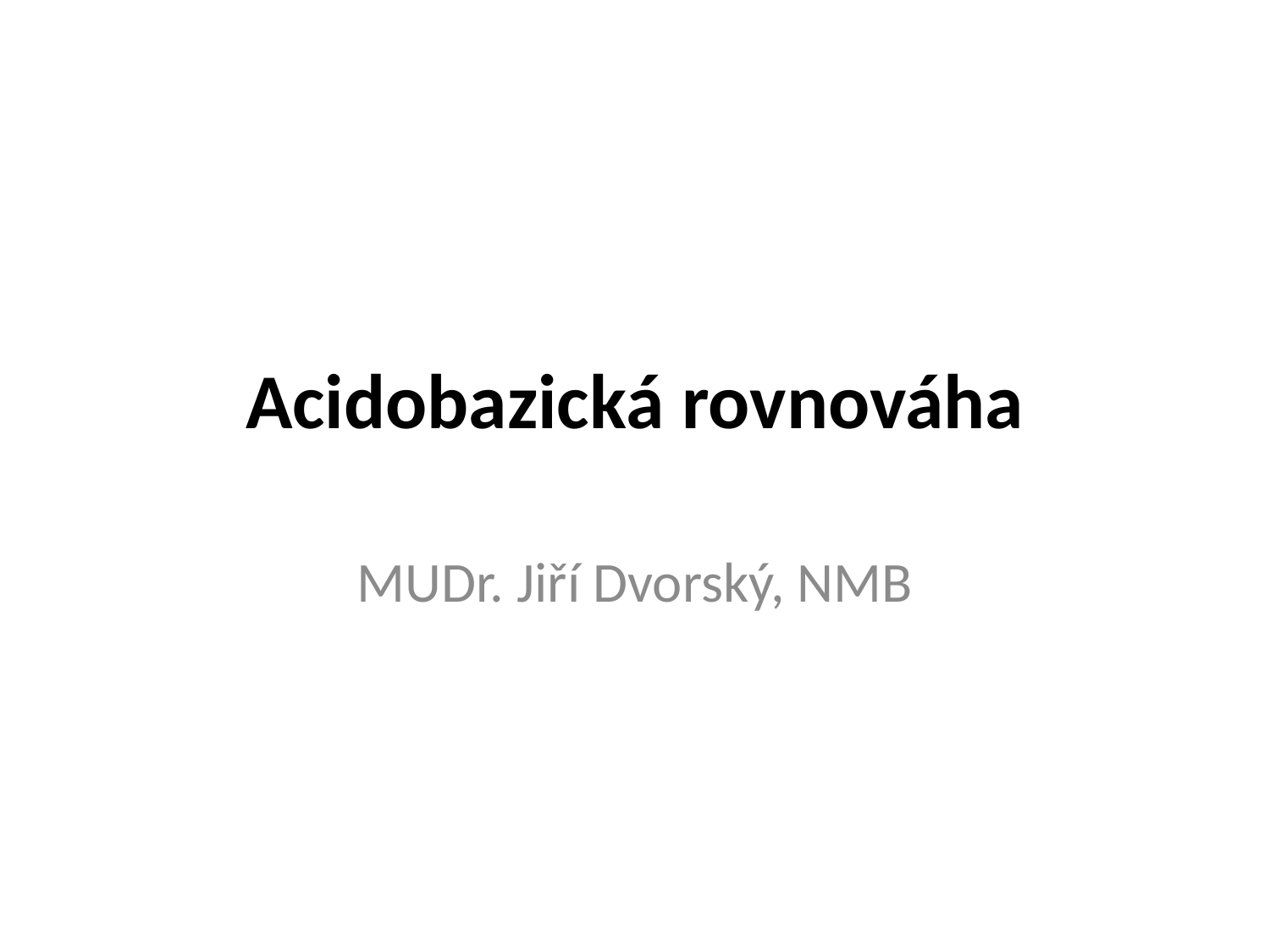

# Acidobazická rovnováha
MUDr. Jiří Dvorský, NMB